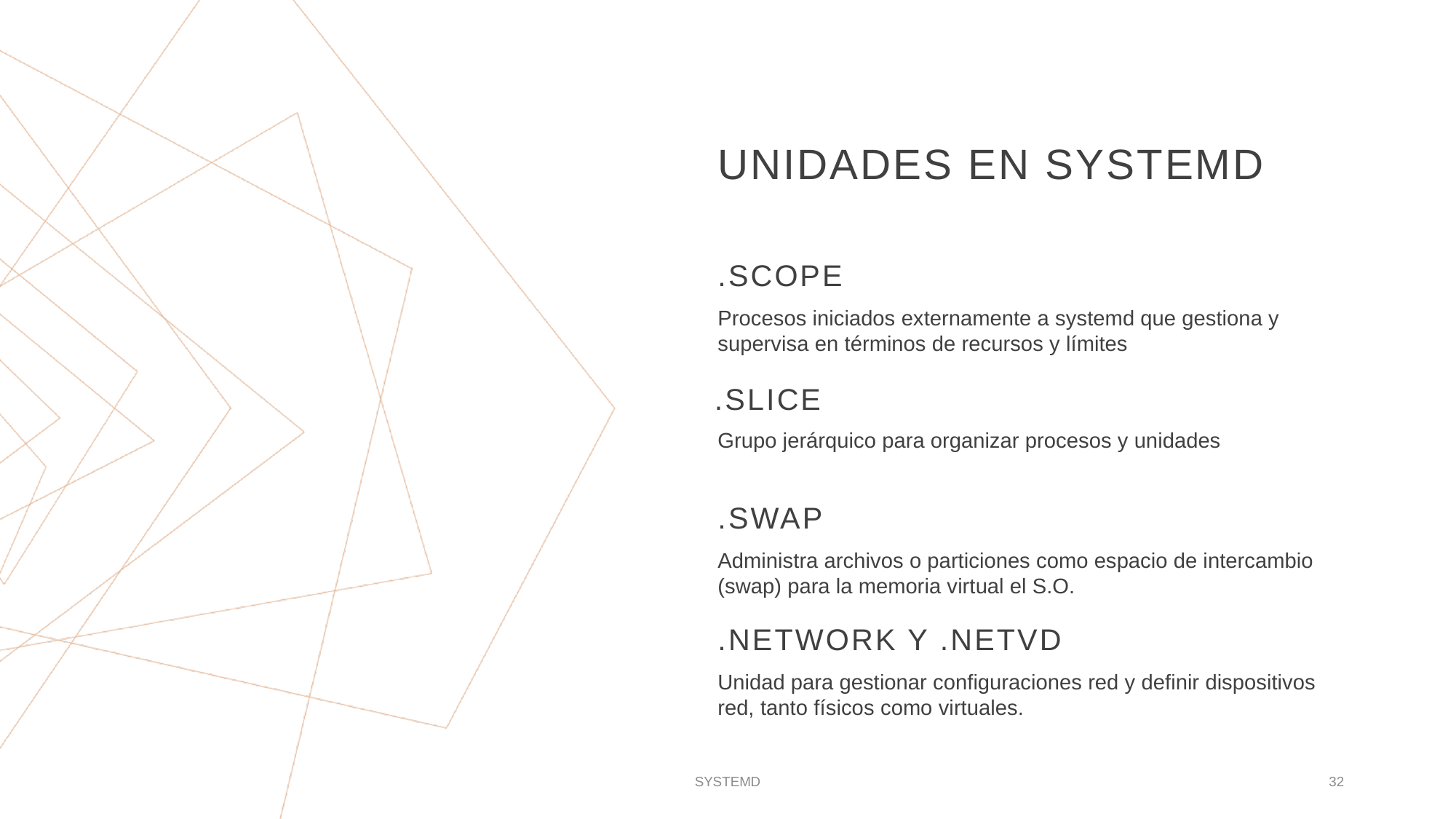

# Unidades en systemd
.scope
Procesos iniciados externamente a systemd que gestiona y supervisa en términos de recursos y límites
.slice
Grupo jerárquico para organizar procesos y unidades
.swap
Administra archivos o particiones como espacio de intercambio (swap) para la memoria virtual el S.O.
.network Y .NETVD
Unidad para gestionar configuraciones red y definir dispositivos red, tanto físicos como virtuales.
SYSTEMD
32